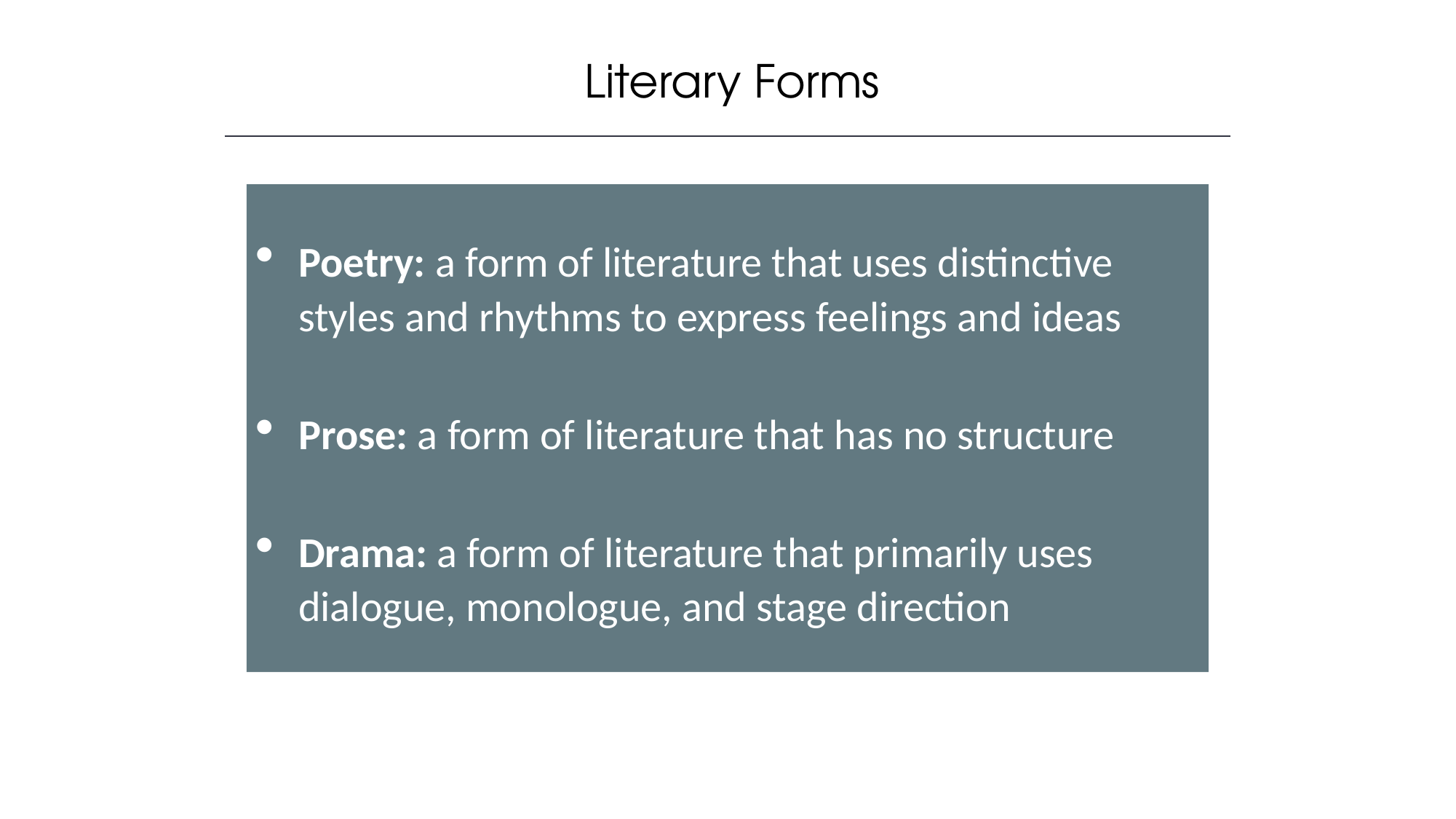

Literary Forms

Poetry: a form of literature that uses distinctive styles and rhythms to express feelings and ideas

Prose: a form of literature that has no structure

Drama: a form of literature that primarily uses dialogue, monologue, and stage direction

HAWKES LEARNING